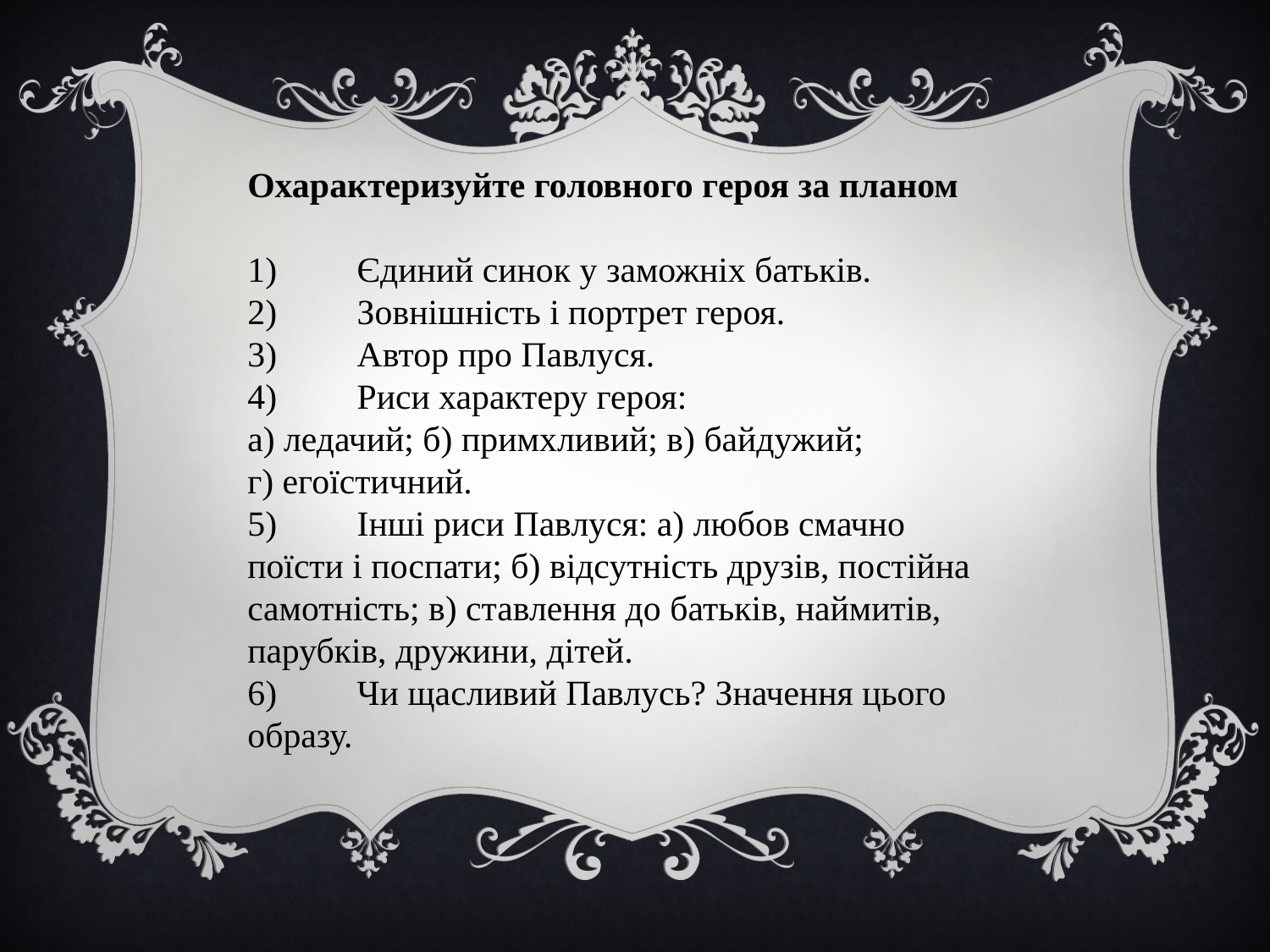

Охарактеризуйте головного героя за планом

1)         Єдиний синок у заможніх батьків.
2)         Зовнішність і портрет героя.
3)         Автор про Павлуся.
4)         Риси характеру героя:
а) ледачий; б) примхливий; в) байдужий;
г) егоїстичний.
5)         Інші риси Павлуся: а) любов смачно поїсти і поспати; б) відсутність друзів, постійна самотність; в) ставлення до батьків, наймитів, парубків, дружини, дітей.
6)         Чи щасливий Павлусь? Значення цього образу.